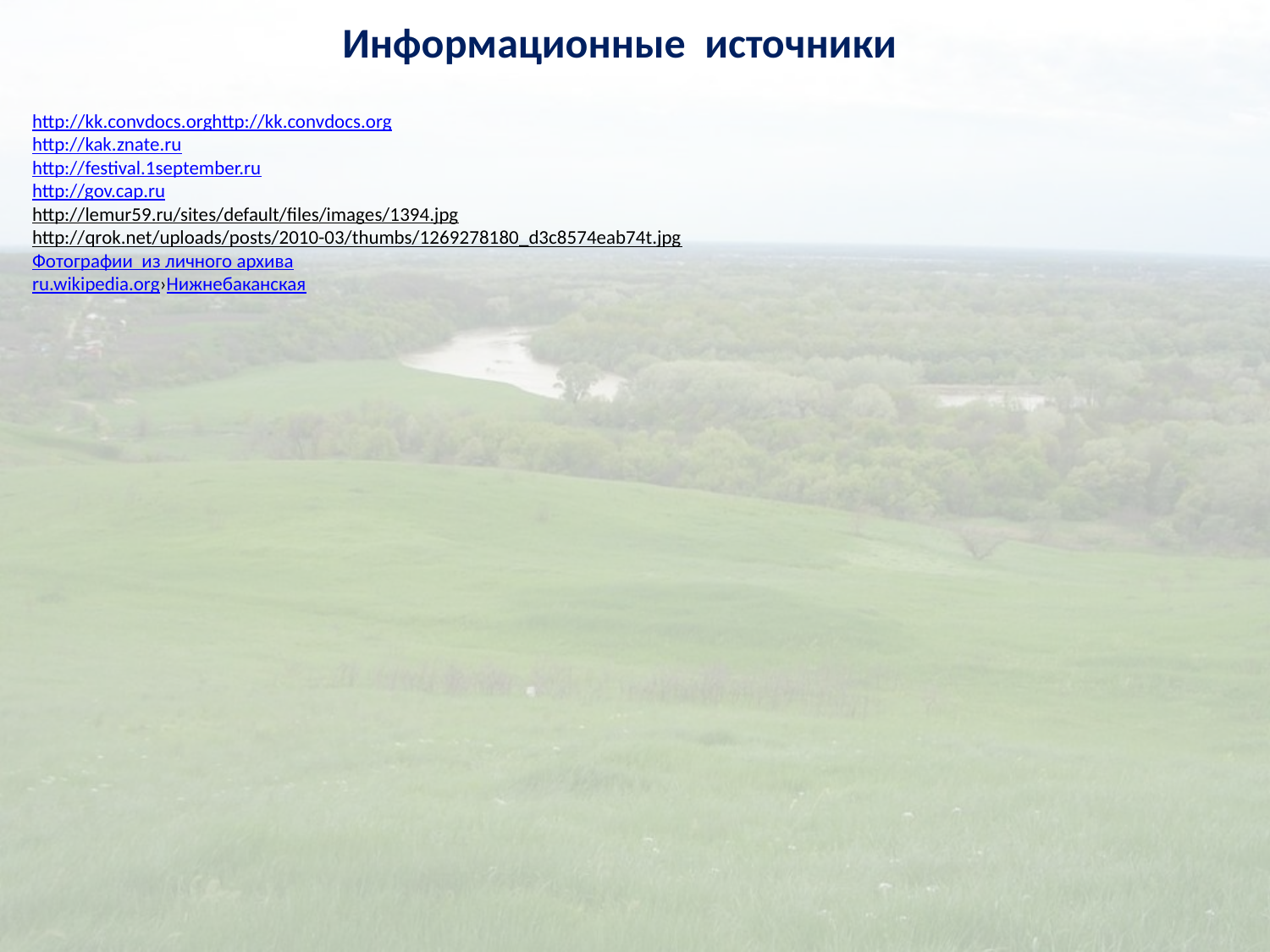

Информационные  источники

http://kk.convdocs.orghttp://kk.convdocs.org
http://kak.znate.ru
http://festival.1september.ru
http://gov.cap.ru
http://lemur59.ru/sites/default/files/images/1394.jpg
http://qrok.net/uploads/posts/2010-03/thumbs/1269278180_d3c8574eab74t.jpg
Фотографии  из личного архива
ru.wikipedia.org›Нижнебаканская